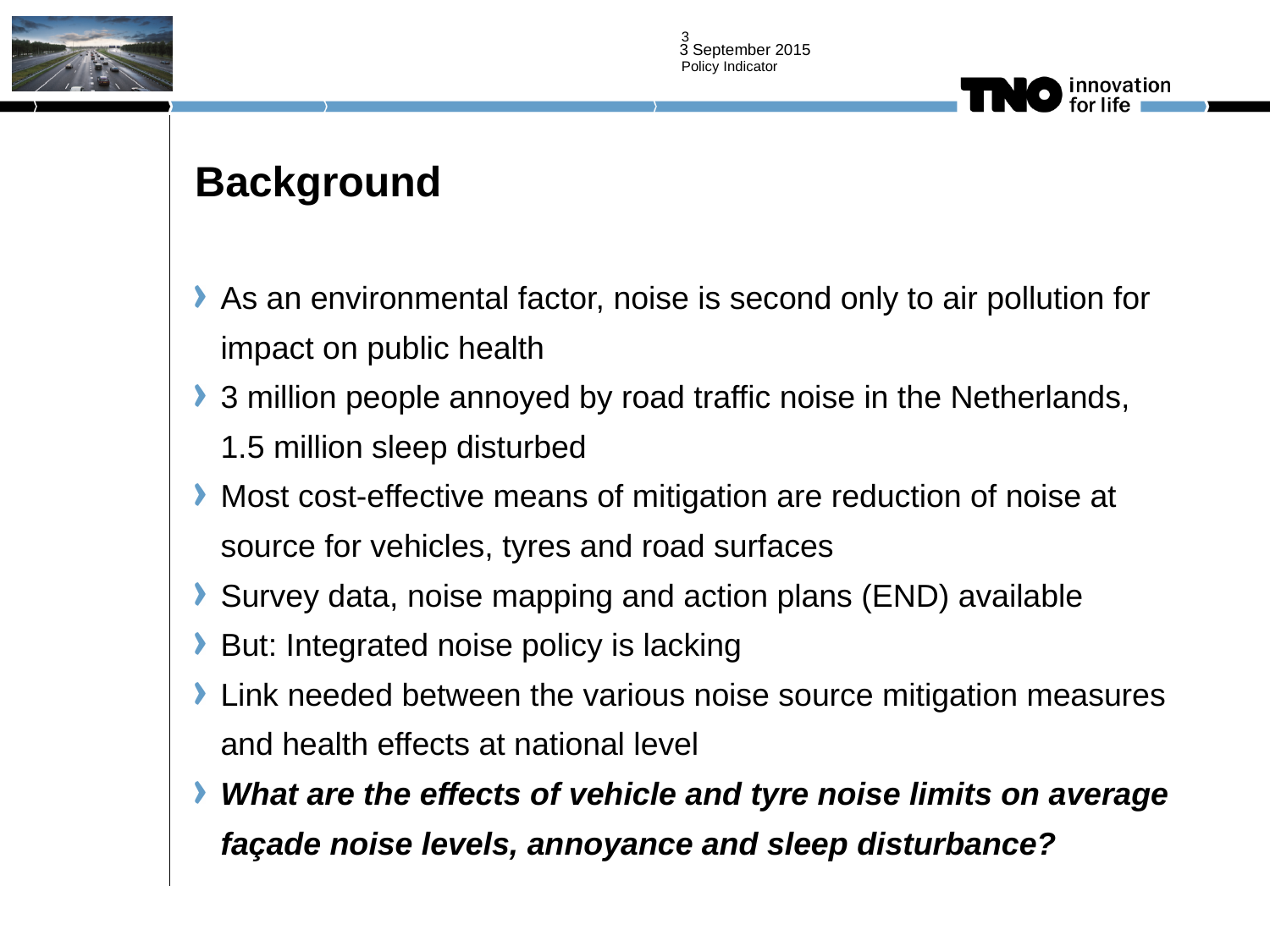

3
Policy Indicator
# Background
As an environmental factor, noise is second only to air pollution for impact on public health
3 million people annoyed by road traffic noise in the Netherlands,
1.5 million sleep disturbed
Most cost-effective means of mitigation are reduction of noise at source for vehicles, tyres and road surfaces
Survey data, noise mapping and action plans (END) available
But: Integrated noise policy is lacking
Link needed between the various noise source mitigation measures and health effects at national level
What are the effects of vehicle and tyre noise limits on average façade noise levels, annoyance and sleep disturbance?